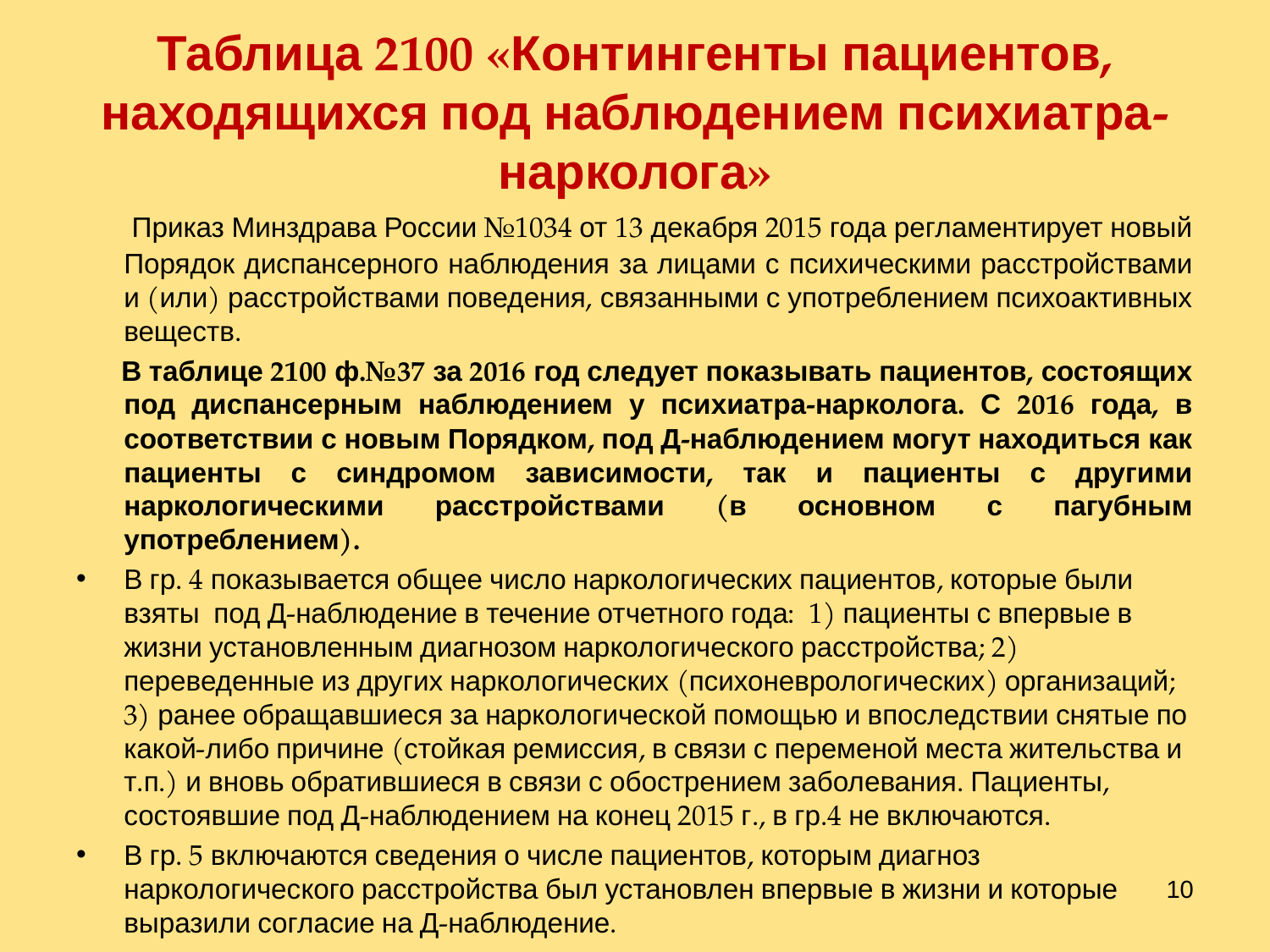

# Таблица 2100 «Контингенты пациентов, находящихся под наблюдением психиатра-нарколога»
     Приказ Минздрава России №1034 от 13 декабря 2015 года регламентирует новый Порядок диспансерного наблюдения за лицами с психическими расстройствами и (или) расстройствами поведения, связанными с употреблением психоактивных веществ.
      В таблице 2100 ф.№37 за 2016 год следует показывать пациентов, состоящих под диспансерным наблюдением у психиатра-нарколога. С 2016 года, в соответствии с новым Порядком, под Д-наблюдением могут находиться как пациенты с синдромом зависимости, так и пациенты с другими наркологическими расстройствами (в основном с пагубным употреблением).
В гр. 4 показывается общее число наркологических пациентов, которые были взяты  под Д-наблюдение в течение отчетного года:  1) пациенты с впервые в жизни установленным диагнозом наркологического расстройства; 2) переведенные из других наркологических (психоневрологических) организаций; 3) ранее обращавшиеся за наркологической помощью и впоследствии снятые по какой-либо причине (стойкая ремиссия, в связи с переменой места жительства и т.п.) и вновь обратившиеся в связи с обострением заболевания. Пациенты, состоявшие под Д-наблюдением на конец 2015 г., в гр.4 не включаются.
В гр. 5 включаются сведения о числе пациентов, которым диагноз наркологического расстройства был установлен впервые в жизни и которые выразили согласие на Д-наблюдение.

10